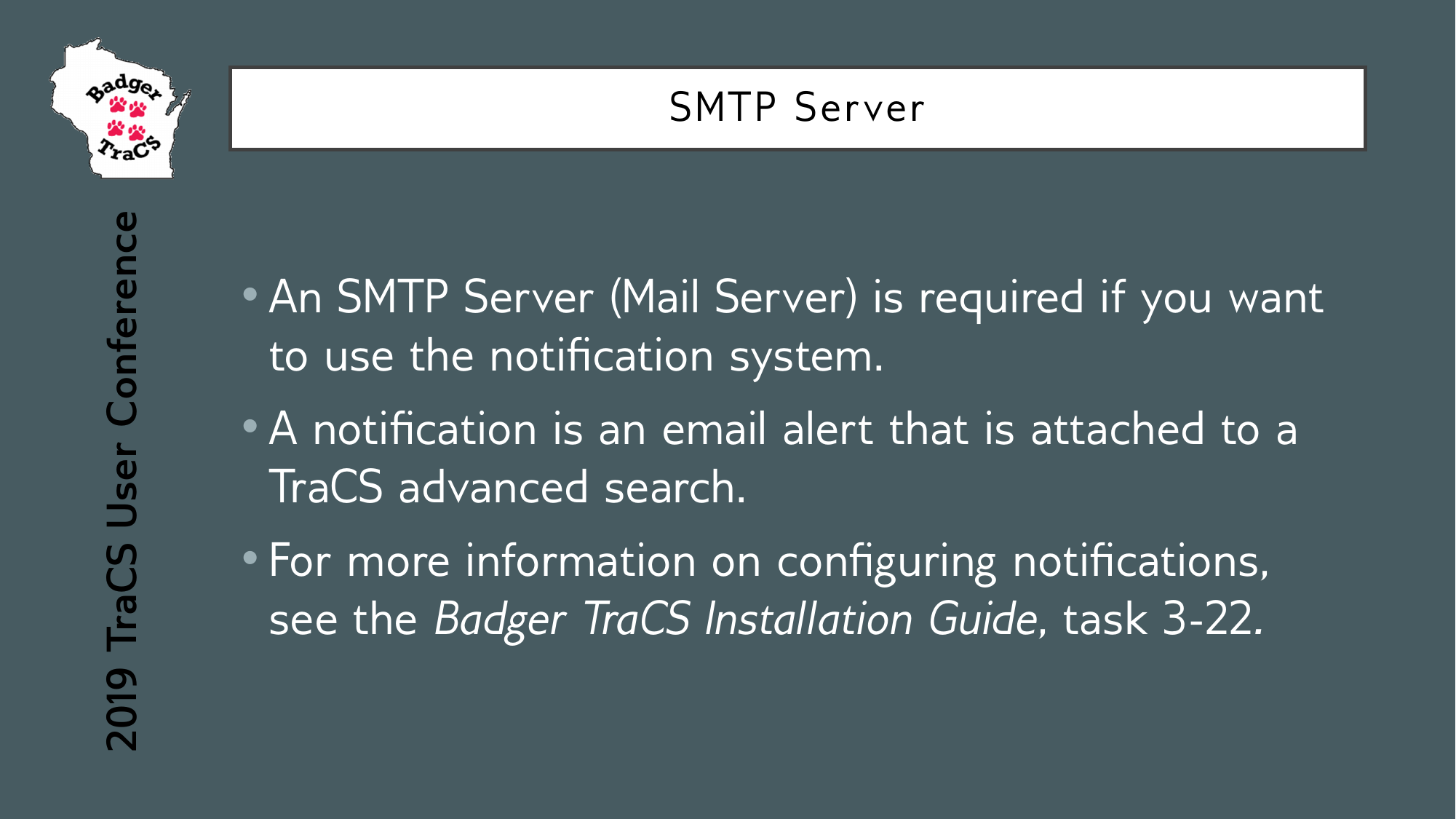

SMTP Server
An SMTP Server (Mail Server) is required if you want to use the notification system.
A notification is an email alert that is attached to a TraCS advanced search.
For more information on configuring notifications, see the Badger TraCS Installation Guide, task 3-22.